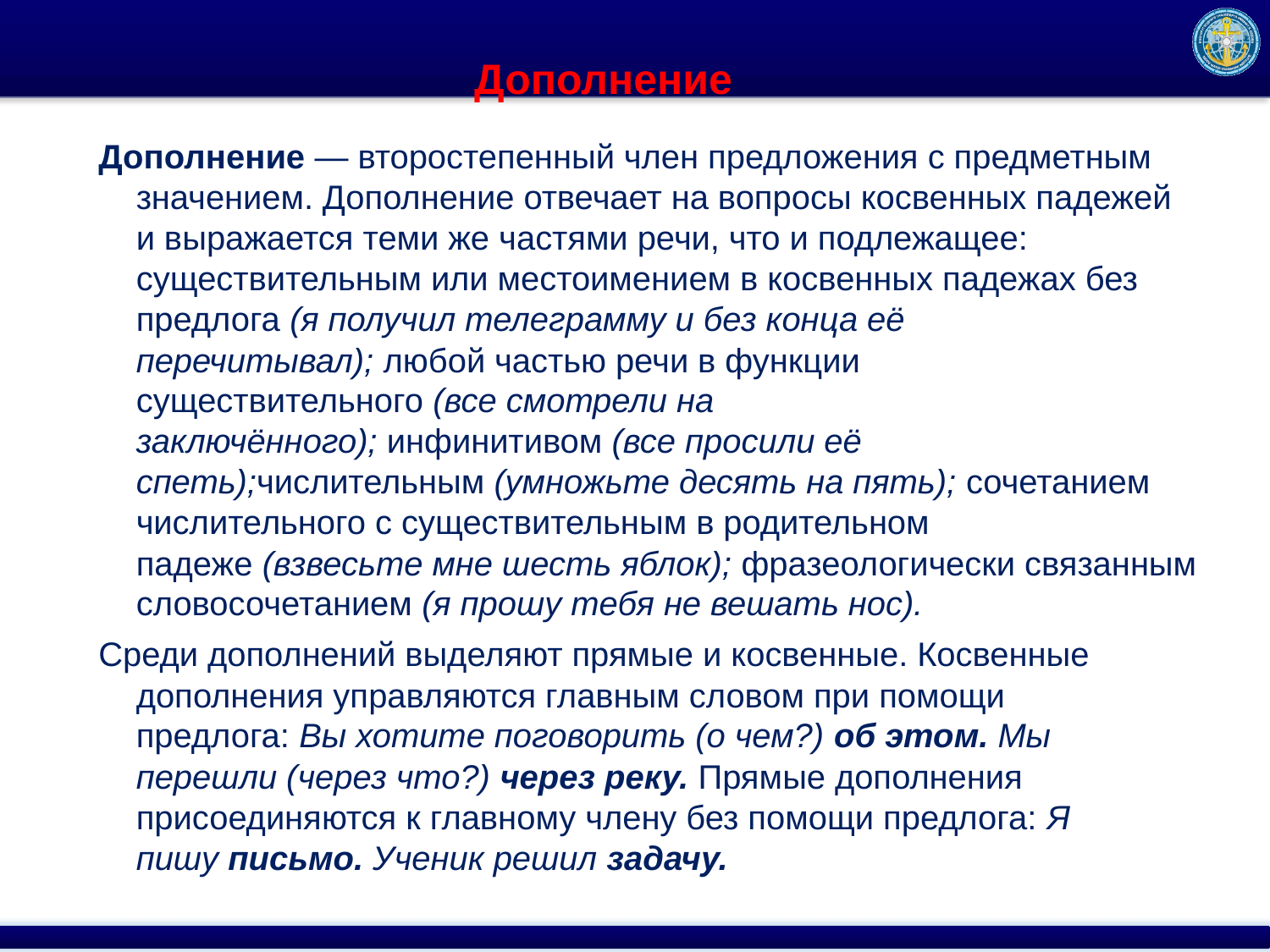

# Дополнение
Дополнение — второстепенный член предложения с предметным значением. Дополнение отвечает на вопросы косвенных падежей и выражается теми же частями речи, что и подлежащее: существительным или местоимением в косвенных падежах без предлога (я получил телеграмму и без конца её перечитывал); любой частью речи в функции существительного (все смотрели на заключённого); инфинитивом (все просили её спеть);числительным (умножьте десять на пять); сочетанием числительного с существительным в родительном падеже (взвесьте мне шесть яблок); фразеологически связанным словосочетанием (я прошу тебя не вешать нос).
Среди дополнений выделяют прямые и косвенные. Косвенные дополнения управляются главным словом при помощи предлога: Вы хотите поговорить (о чем?) об этом. Мы перешли (через что?) через реку. Прямые дополнения присоединяются к главному члену без помощи предлога: Я пишу письмо. Ученик решил задачу.